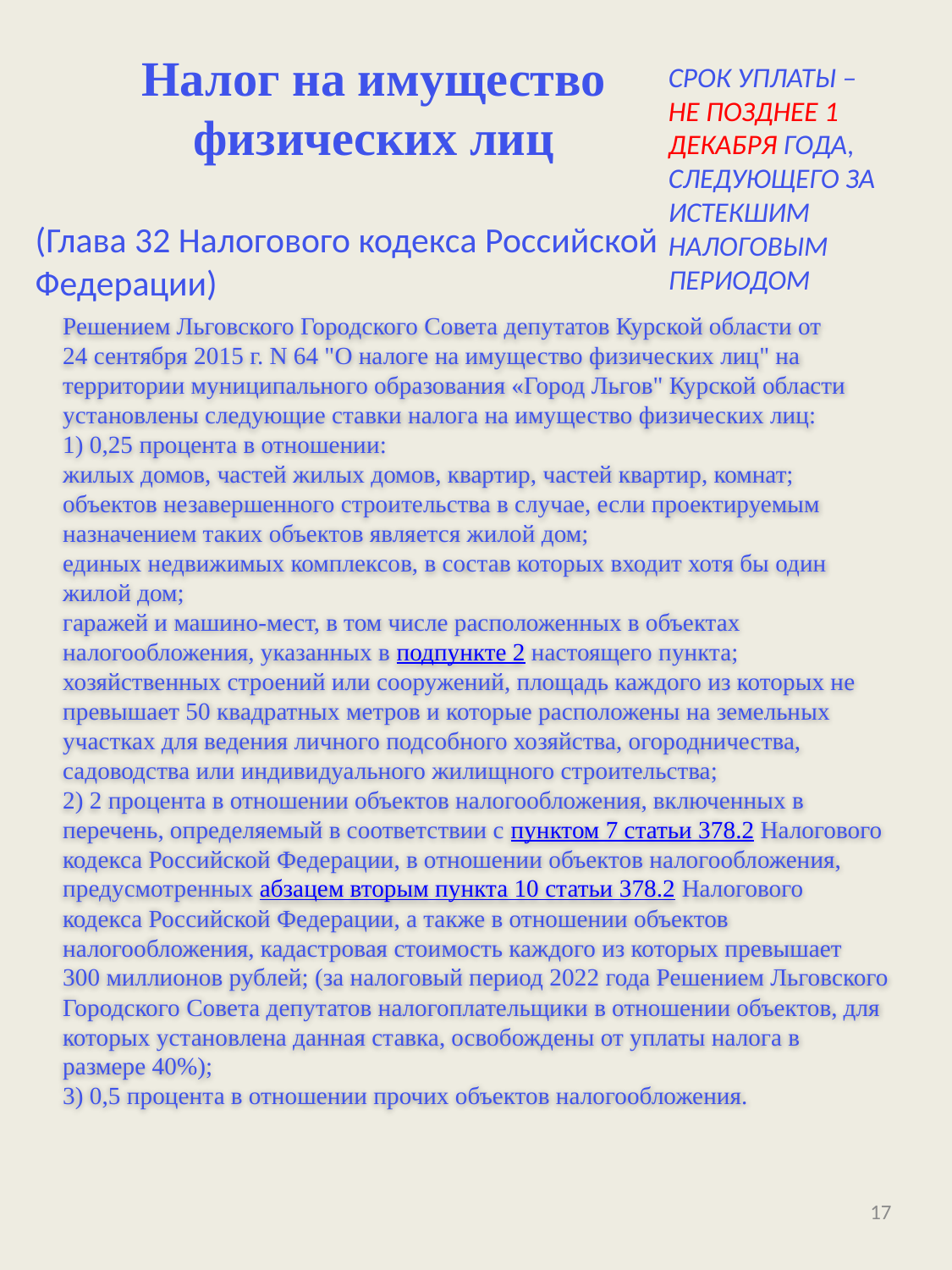

# Налог на имущество физических лиц
срок уплаты –
не позднее 1 ДЕКАбря года, следующего за истекшим налоговым периодом
(Глава 32 Налогового кодекса Российской Федерации)

Решением Льговского Городского Совета депутатов Курской области от 24 сентября 2015 г. N 64 "О налоге на имущество физических лиц" на территории муниципального образования «Город Льгов" Курской области установлены следующие ставки налога на имущество физических лиц:
1) 0,25 процента в отношении:
жилых домов, частей жилых домов, квартир, частей квартир, комнат;
объектов незавершенного строительства в случае, если проектируемым назначением таких объектов является жилой дом;
единых недвижимых комплексов, в состав которых входит хотя бы один жилой дом;
гаражей и машино-мест, в том числе расположенных в объектах налогообложения, указанных в подпункте 2 настоящего пункта;
хозяйственных строений или сооружений, площадь каждого из которых не превышает 50 квадратных метров и которые расположены на земельных участках для ведения личного подсобного хозяйства, огородничества, садоводства или индивидуального жилищного строительства;
2) 2 процента в отношении объектов налогообложения, включенных в перечень, определяемый в соответствии с пунктом 7 статьи 378.2 Налогового кодекса Российской Федерации, в отношении объектов налогообложения, предусмотренных абзацем вторым пункта 10 статьи 378.2 Налогового кодекса Российской Федерации, а также в отношении объектов налогообложения, кадастровая стоимость каждого из которых превышает 300 миллионов рублей; (за налоговый период 2022 года Решением Льговского Городского Совета депутатов налогоплательщики в отношении объектов, для которых установлена данная ставка, освобождены от уплаты налога в размере 40%);
3) 0,5 процента в отношении прочих объектов налогообложения.
17